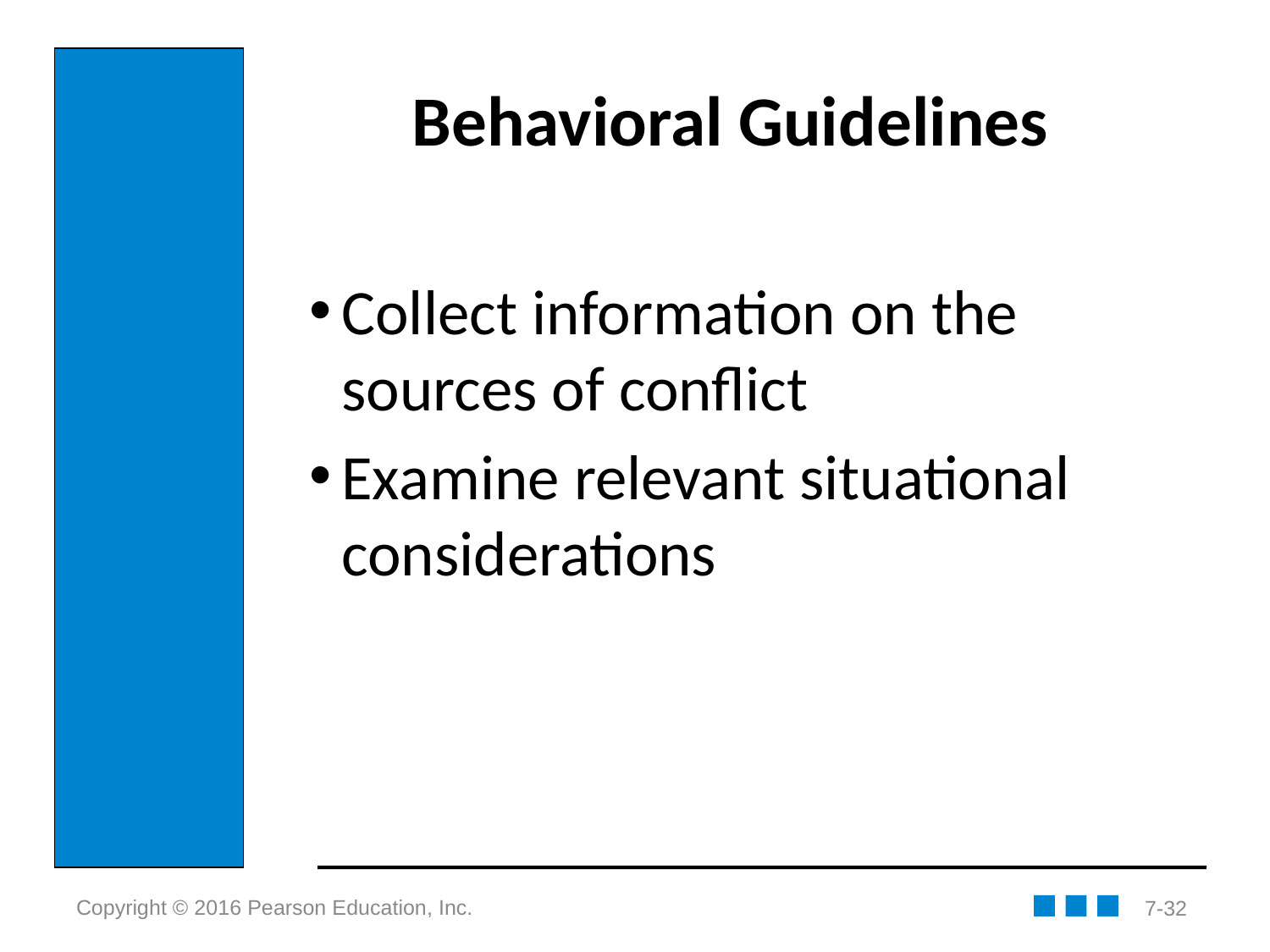

# Behavioral Guidelines

Collect information on the sources of conflict
Examine relevant situational considerations

7-32
Copyright © 2016 Pearson Education, Inc.